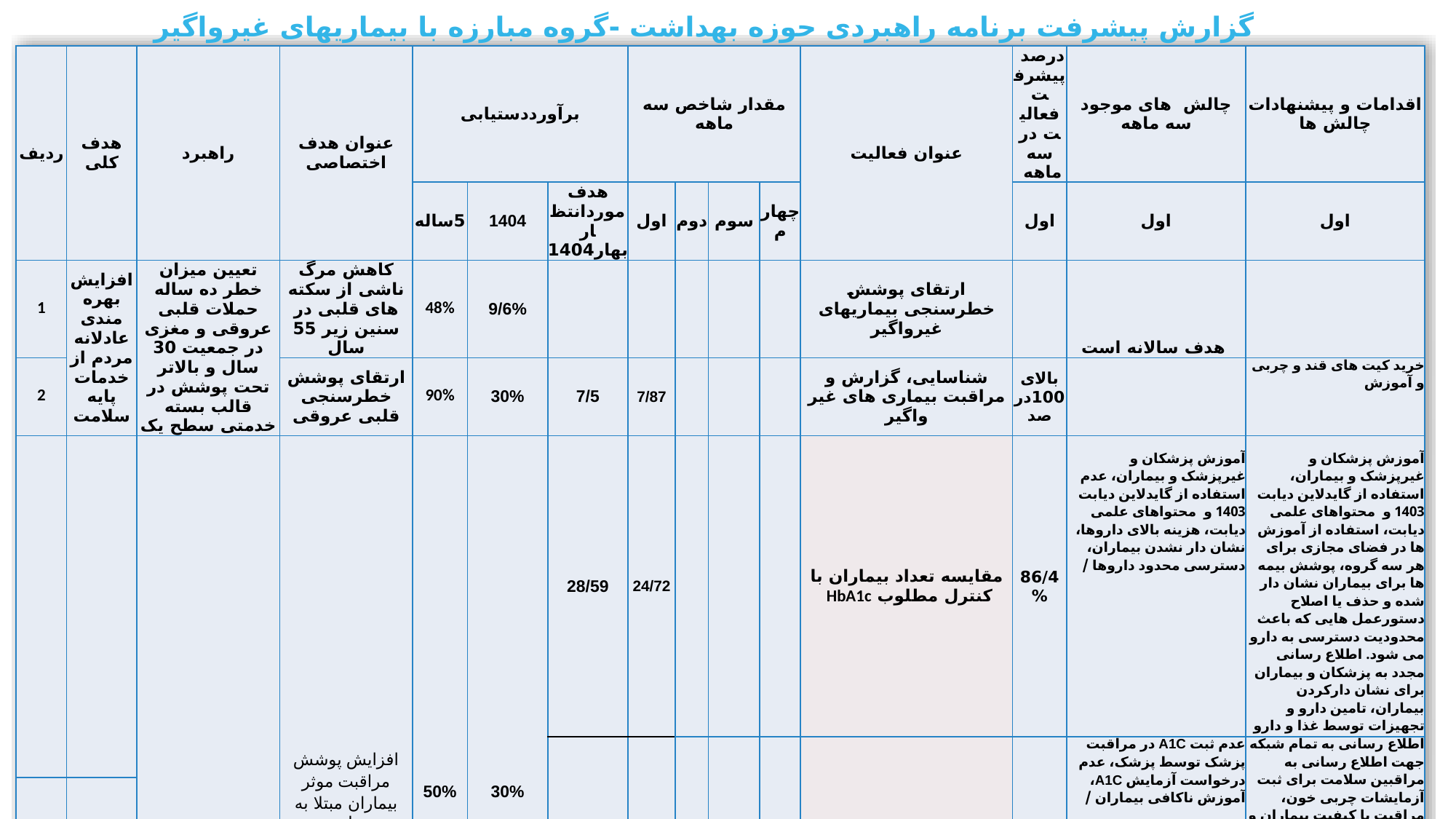

گزارش پیشرفت برنامه راهبردی حوزه بهداشت -گروه مبارزه با بیماریهای غیرواگیر
| ردیف | هدف کلی | راهبرد | عنوان هدف اختصاصی | برآورددستیابی |  |  | مقدار شاخص سه ماهه |  |  |  | عنوان فعالیت | درصد پیشرفت فعالیت در سه ماهه | چالش های موجود سه ماهه | اقدامات و پیشنهادات چالش ها |
| --- | --- | --- | --- | --- | --- | --- | --- | --- | --- | --- | --- | --- | --- | --- |
|  |  |  |  | 5ساله | 1404 | هدف موردانتظار بهار1404 | اول | دوم | سوم | چهارم |  | اول | اول | اول |
| 1 | افزایش بهره مندی عادلانه مردم از خدمات پایه سلامت | تعیین میزان خطر ده ساله حملات قلبی عروقی و مغزی در جمعیت 30 سال و بالاتر تحت پوشش در قالب بسته خدمتی سطح یک | کاهش مرگ ناشی از سکته های قلبی در سنین زیر 55 سال | 48% | 9/6% |  |  |  |  |  | ارتقای پوشش خطرسنجی بیماریهای غیرواگیر |  | هدف سالانه است |  |
| 2 |  |  | ارتقای پوشش خطرسنجی قلبی عروقی | 90% | 30% | 7/5 | 7/87 |  |  |  | شناسایی، گزارش و مراقبت بیماری های غیر واگیر | بالای 100درصد |  | خرید کیت های قند و چربی و آموزش |
|  |  | پایش (کنترل) سه عامل قند خون، فشار خون و چربی در بيماران قند (دیابتيک) در قالب پزشک خانواده | افزایش پوشش مراقبت موثر بيماران مبتلا به دیابت | 50% | 30% | 28/59 | 24/72 |  |  |  | مقایسه تعداد بیماران با کنترل مطلوب HbA1c | 86/4% | آموزش پزشکان و غیرپزشک و بیماران، عدم استفاده از گایدلاین دیابت 1403 و محتواهای علمی دیابت، هزینه بالای داروها، نشان دار نشدن بیماران، دسترسی محدود داروها / | آموزش پزشکان و غیرپزشک و بیماران، استفاده از گایدلاین دیابت 1403 و محتواهای علمی دیابت، استفاده از آموزش ها در فضای مجازی برای هر سه گروه، پوشش بیمه ها برای بیماران نشان دار شده و حذف یا اصلاح دستورعمل هایی که باعث محدودیت دسترسی به دارو می شود. اطلاع رسانی مجدد به پزشکان و بیماران برای نشان دارکردن بیماران، تامین دارو و تجهیزات توسط غذا و دارو |
|  |  |  |  |  |  | 44/80 | 37/80 |  |  |  | مقایسه سالانه تعداد آزمایش HbA1c انجام شده | 84/3 | عدم ثبت A1C در مراقبت پزشک توسط پزشک، عدم درخواست آزمایش A1C، آموزش ناکافی بیماران / | اطلاع رسانی به تمام شبکه جهت اطلاع رسانی به مراقبین سلامت برای ثبت آزمایشات چربی خون، مراقبت با کیفیت بیماران و همراه با آموزش، استفاده از گایدلاین های دیابت، فشارخون و چربی خون توسط پزشکان ثبت A1C توسط پزشک در مراقبت، درخواست A1C برای کلیه بیماران مراقبت شده هر سه ماه یک بار، انجام تست رپید A1C، آموزش پزشکان ارائه خدمت با کیفیت به همراه آموزش، برگزاری آموزش های گروهی، عضو کردن بیماران در کانال های مجازی، ایجاد فرصت زمانی کافی برای انجام آموزش به بیماران با حذف خدمات اضافی/ |
|  |  |  | افزایش پوشش مراقبت موثر بيماران مبتلا به دیابت در هر سه هدف کنترل شده | 40% | 10% | 2/5 | 1/76 |  |  |  | قند و چربی و فشارخون گزارش نسبت بیماران با کنترل مطلوب قند و چربی و فشارخون | 70/40% | عدم ثبت آزمایش LDL در لیست ازمایشات، آموزش ناکافی بیماران جهت مصرف دارو، آموزش پزشکان در صورت عدم کنترل چربی خون با دارو |  |
|  |  |  | افزایش پوشش مراقبت موثر بيماران مبتلا به دیابت در هر سه هدف کنترل شده | 40% | 10% | 2/5 | 1/76 |  |  |  | قند و چربی و فشارخون گزارش نسبت بیماران با کنترل مطلوب قند و چربی و فشارخون | 70/40% | عدم ثبت آزمایش LDL در لیست ازمایشات، آموزش ناکافی بیماران جهت مصرف دارو، آموزش پزشکان در صورت عدم کنترل چربی خون با دارو | ثبت آزمایشات در لیست آزمایش توسط غیرپزشک، نظارت پزشک بر لیست آزمایشات )در زمستان ثبت LDL 26.3 درصد بوده است در بهار 25 درصد |
| 3 | ارتقای مستمر کیفیت مراقبت ها، خدمات و سواد سلامت |  | افزایش پوشش مراقبت موثر بيماران مبتلا به دیابت در هر سه هدف کنترل شده | 40% | 10% | 2/5 | 1/76 |  |  |  | قند و چربی و فشارخون گزارش نسبت بیماران با کنترل مطلوب قند و چربی و فشارخون | 70/40% | عدم ثبت آزمایش LDL در لیست ازمایشات، آموزش ناکافی بیماران جهت مصرف دارو، آموزش پزشکان در صورت عدم کنترل چربی خون با دارو |  |
|  |  |  | افزایش پوشش مراقبت بيماران مبتلا به دیابت توسط غیر پزشک |  | 57% | 42/68 | 36/89 |  |  |  | مراقبت بيماران مبتلا به ديابت توسط بهورز/مراقب سلامت در هر فصل 1404 | 86/4% | آموزش ناکافی پرسنل،عدم پرداخت پاداش دیابت، تعدد و حجم بالای خدمات، اهمیت بیشتر کمیت در مقایسه با کیفیت | آموزش و توجیه پرسنل، پرداخت پاداش دیابت، کم کردن تعداد و حجم بالای خدمات و نهادینه کردن اهمیت مراقبت بیماران، اهمیت بیشتر کمیت در مقایسه با کیفیت |
| 4 |  |  |  |  |  |  |  |  |  |  |  |  | عدم ثبت آزمایش LDL در لیست ازمایشات، آموزش ناکافی بیماران جهت مصرف دارو، آموزش پزشکان در صورت عدم کنترل چربی خون با دارو |  |
|  |  |  | افزایش پوشش مراقبت بيماران مبتلا به دیابت توسط پزشک |  | 37% | 27/97 | 24/62 |  |  |  | مراقبت بيماران مبتلا به ديابت توسط پزشک در هر فصل 1404 | 88/02% | آموزش ناکافی پرسنل،عدم پرداخت پاداش دیابت، تعدد و حجم بالای خدمات، اهمیت بیشتر کمیت در مقایسه با کیفیت | آموزش و توجیه پرسنل، پرداخت پاداش دیابت، کم کردن تعداد و حجم بالای خدمات و نهادینه کردن اهمیت مراقبت بیماران، اهمیت بیشتر کمیت در مقایسه با کیفیت |
|  |  | شناسایی و کنترل بیماران دیابتیک در جمعیت 30 سال به بالا در قالب پزشک خانواده | ثابت نگه داشتن شیوع دیابت | 13.68% | 13/68% | 15/15 | 14/80 |  |  |  | شناسايي افراد پره ديابتيک | 97/6% | عدم پیگیری افراد مشکوک به پره دیابت و دیابت، تعدد و حجم بالای خدمات | پیگیری افراد مشکوک به پره دیابت و دیابت،کم کردن تعداد و حجم بالای خدمات |
|  |  |  |  |  |  | 27/8 | 15/09 |  |  |  | مراقبت افراد پره ديابتيک | 54/2% | آموزش ناکافی ُپزشکان و غیرپزشک و بیماران، عدم استفاده از گایدلاین دیابت 1403 و محتواهای علمی دیابت، هزینه بالای داروها، نشان دار نشدن بیماران، دسترسی محدود داروها | آموزش پزشکان و غیرپزشک و بیماران، استفاده از گایدلاین دیابت 1403 و محتواهای علمی دیابت، تامین هزینه بالای داروها، نشان دار شدن بیماران، دسترسی داروها |
| 5 |  |  |  |  |  |  | 13/26 |  |  |  |  |  | آموزش پزشکان و غیرپزشک و بیماران، عدم استفاده از گایدلاین دیابت 1403 و محتواهای علمی دیابت، هزینه بالای داروها، نشان دار نشدن بیماران، دسترسی محدود داروها |  |
|  |  |  |  |  |  | 13/33 | 13/26 |  |  |  | غربالگري و شناسايي بيماران ديابتي در هر فصل | % 96/9 |  | افزایش پوشش خطرسنجی |
| 6 |  |  |  |  |  |  |  |  |  |  |  | -10% | آموزش پزشکان و غیرپزشک و بیماران، عدم استفاده از گایدلاین دیابت 1403 و محتواهای علمی دیابت، هزینه بالای داروها، نشان دار نشدن بیماران، دسترسی محدود داروها |  |
|  |  |  |  |  |  |  |  |  |  |  | بازآموزي ديابت براي پزشکان عمومي و ساير پرسنل بهداشتي |  | عدم ارائه خدمت با کیفیت به همراه آموزش، برگزاری آموزش های گروهی، عضو کردن بیماران در کانال های مجازی | ارائه خدمت با کیفیت به همراه آموزش، برگزاری آموزش های گروهی، عضو کردن بیماران در کانال های مجازی، ایجاد فرصت زمانی کافی برای انجام آموزش به بیماران با حذف خدمات اضافی |
|  |  |  |  |  |  |  |  |  |  |  | برگزاري کمپين اطلاع رساني در قالب بزرگداشت هفته ملي و روز جهاني ديابت(آموزش همگاني-پيشگيري اوليه) |  |  |  |
| 10 |  | پایش (شناسایی و کنترل) بيماران با فشار خون بالا افراد بالای 30 سال در قالب پزشک خانواده | کاهش شیوع فشارخون(رسیدن به بیماریابی...) | 25% | 21% | 20/24 | 19/86 |  |  |  | شناسائي مبتلايان به فشارخون بالا در جمعيت 30 سال و بالاتر در فصل | 99% | ناکافی بودن توجیه و پیگیری افراد مشکوک به فشارخون بالا جهت جلب مشارکت افراد مشکوک | توجیه و پیگیری افراد مشکوک به فشارخون بالا جهت جلب مشارکت افراد مشکوک |
|  |  |  | افزایش پوشش مراقبت بيماران مبتلا به فشارخون بالا توسط غیرپزشک | 80% | 53% | 44/69 | 40/09 |  |  |  | مراقبت بيماران مبتلا به فشارخون بالا توسط غیرپزشک در هر فصل | 89/7% | آموزش ناکافی پرسنل،عدم پرداخت پاداش دیابت، تعدد و حجم بالای خدمات، اهمیت بیشتر کمیت در مقایسه با کیفیت | آموزش و توجیه پرسنل، پرداخت پاداش دیابت، کم کردن تعداد و حجم بالای خدمات و نهادینه کردن اهمیت مراقبت بیماران، اهمیت بیشتر کمیت در مقایسه با کیفیت |
|  |  |  | افزایش پوشش مراقبت بيماران مبتلا به فشارخون بالا توسط پزشک | 60% | 37% | 27/79 | 24/94 |  |  |  | مراقبت بيماران مبتلا به فشارخون بالا توسط پزشک در هر فصل | 89/7% | آموزش ناکافی پرسنل،عدم پرداخت پاداش دیابت، تعدد و حجم بالای خدمات، اهمیت بیشتر کمیت در مقایسه با کیفیت | تعداد مراقبت نسبت به فصل قبل افزایش داشته است اما تعداد بیماریابی که در مخرج کسر قرار دارد از تعداد مراقبت بیماران که در صورت است افزایش بیشنتری داشته است |
| 11 |  |  |  |  |  |  |  |  |  |  |  |  |  |  |
|  |  |  | افزایش پوشش مراقبت موثر بيماران مبتلا به فشارخون بالا | 70% | 70% |  | 76/67 |  |  |  | مراقبت موثر فشارخون بالا در هر فصل | بالای 100درصد |  | دقت بیشتر در اندازه گیری و ثبت واقعی فشارخون توسط پزشک و رسیدن به عدد واقعی |
| 12 |  |  | افزایش پوشش مراقبت موثر بيماران مبتلا به فشارخون بالا | 70% | 70% |  | 76/67 |  |  |  | مراقبت موثر فشارخون بالا در هر فصل | بالای 100درصد |  |  |